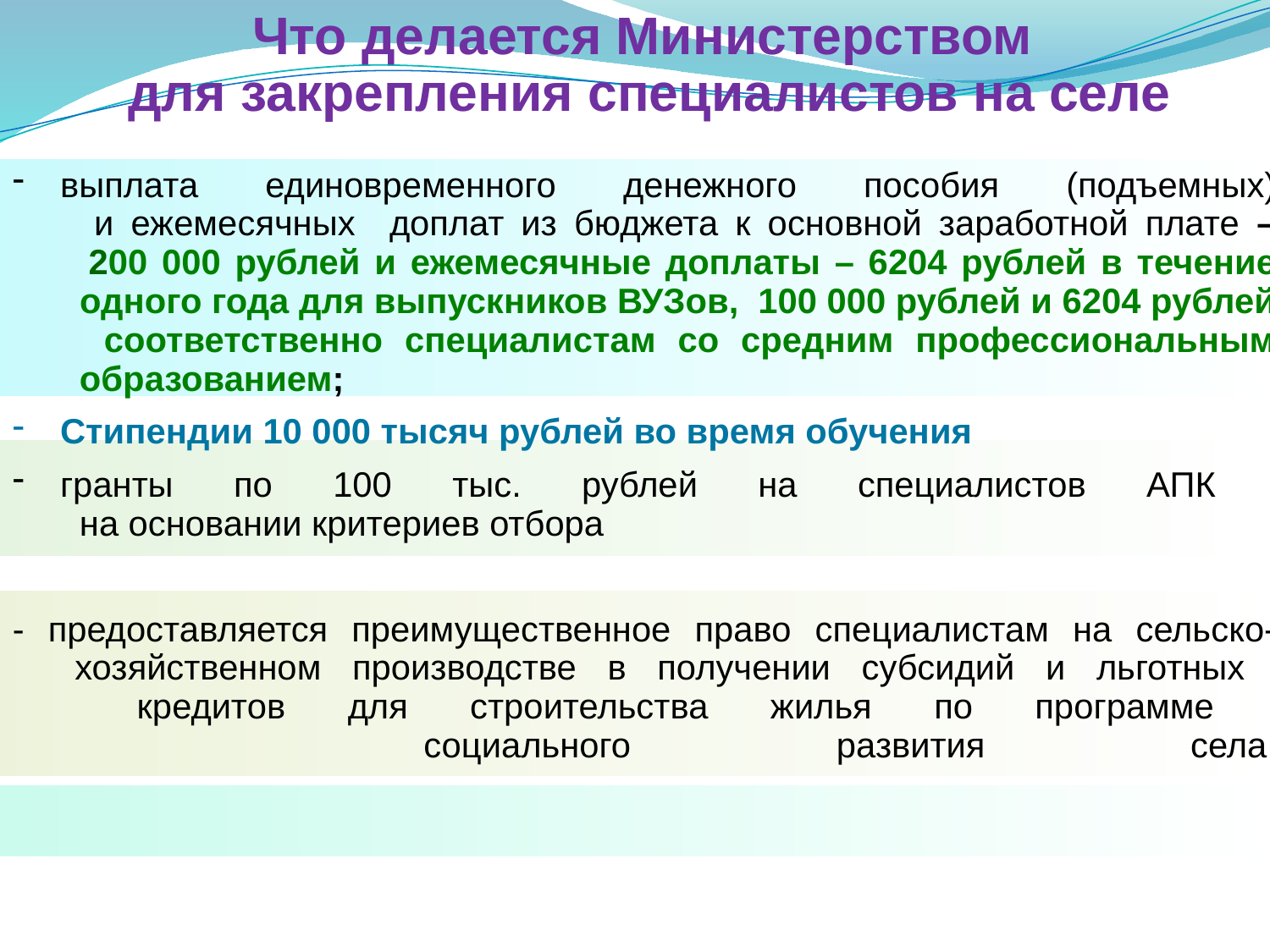

Что делается Министерством
для закрепления специалистов на селе
выплата единовременного денежного пособия (подъемных)
  и ежемесячных  доплат из бюджета к основной заработной плате –
  200 000 рублей и ежемесячные доплаты – 6204 рублей в течение
  одного года для выпускников ВУЗов,  100 000 рублей и 6204 рублей
  соответственно специалистам со средним профессиональным
  образованием;
Стипендии 10 000 тысяч рублей во время обучения
гранты по 100 тыс. рублей на специалистов АПК
  на основании критериев отбора

- предоставляется преимущественное право специалистам на сельско-
  хозяйственном производстве в получении субсидий и льготных
  кредитов для строительства жилья по программе
  социального развития села.